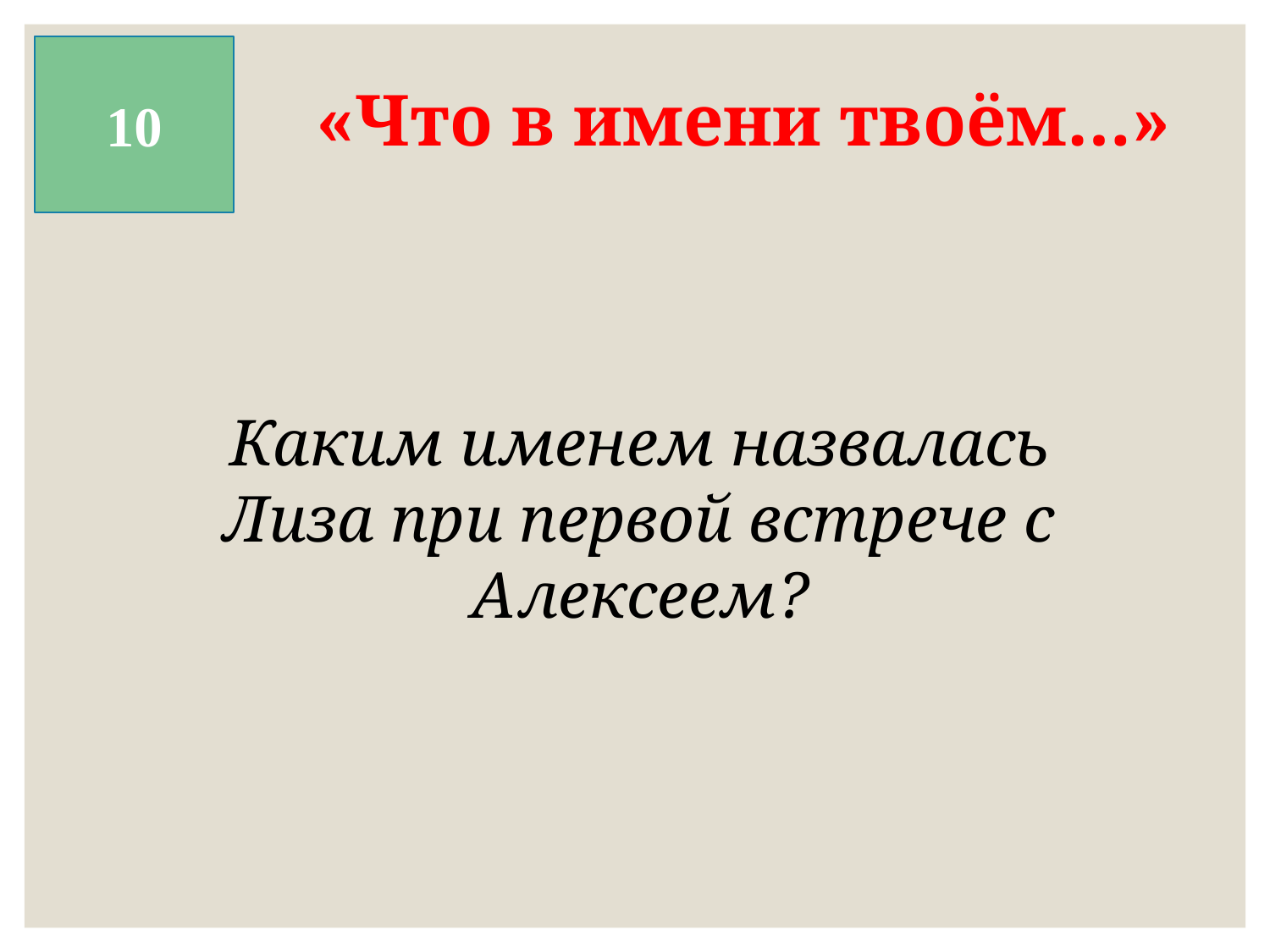

10
 «Что в имени твоём…»
Каким именем назвалась Лиза при первой встрече с Алексеем?